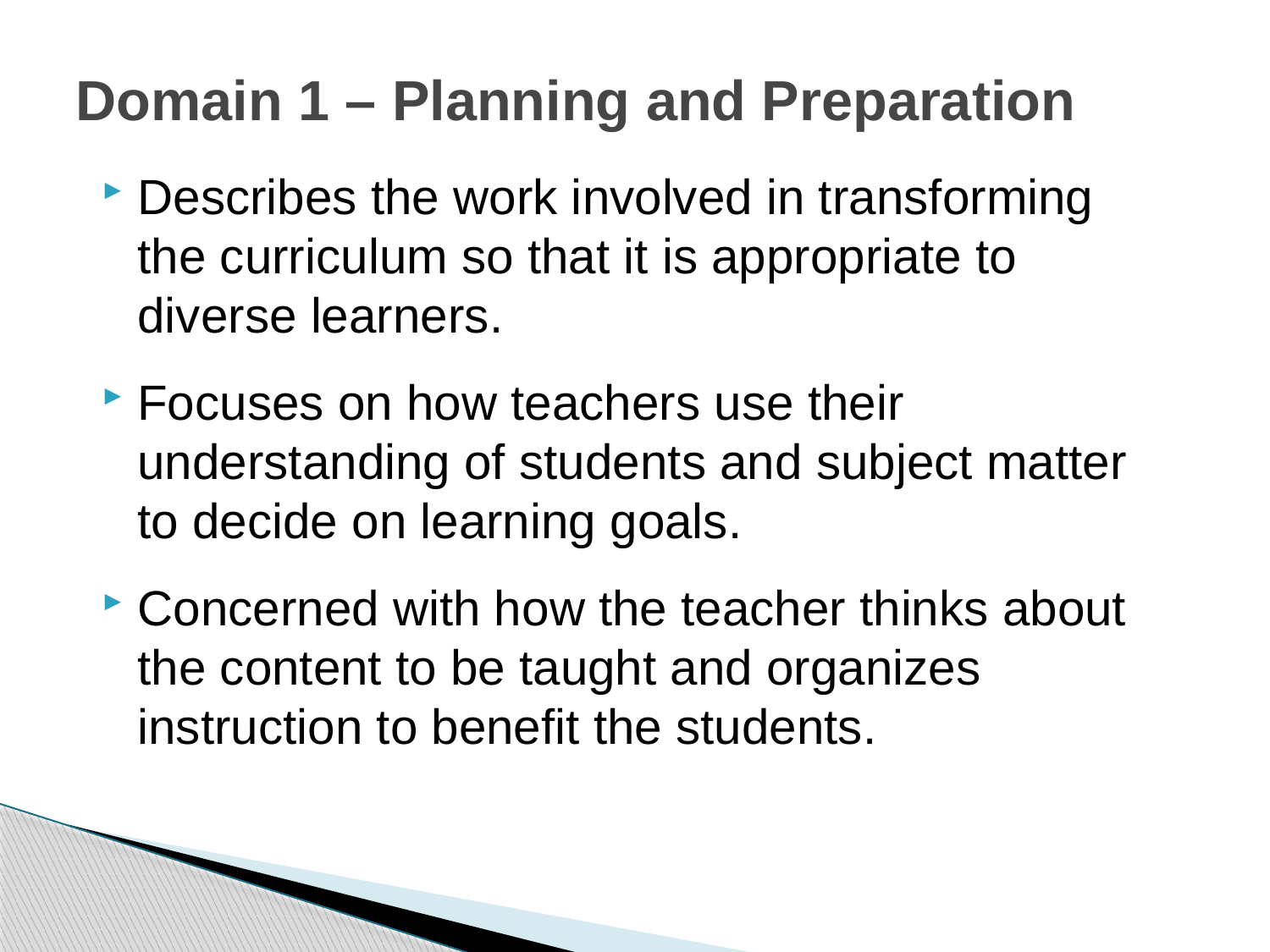

# Domain 1 – Planning and Preparation
Describes the work involved in transforming the curriculum so that it is appropriate to diverse learners.
Focuses on how teachers use their understanding of students and subject matter to decide on learning goals.
Concerned with how the teacher thinks about the content to be taught and organizes instruction to benefit the students.